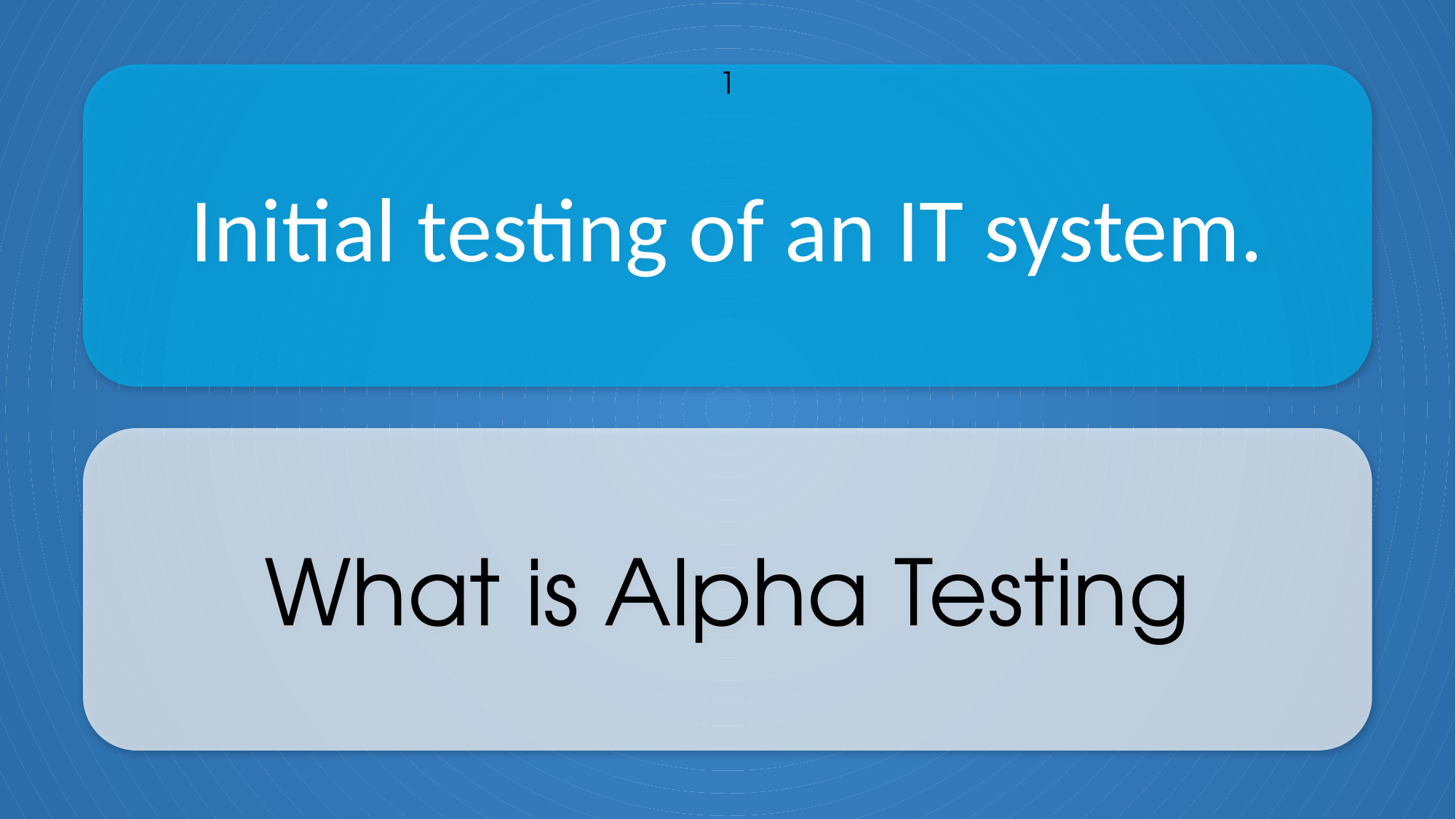

Initial testing of an IT system.
1
What is Alpha Testing